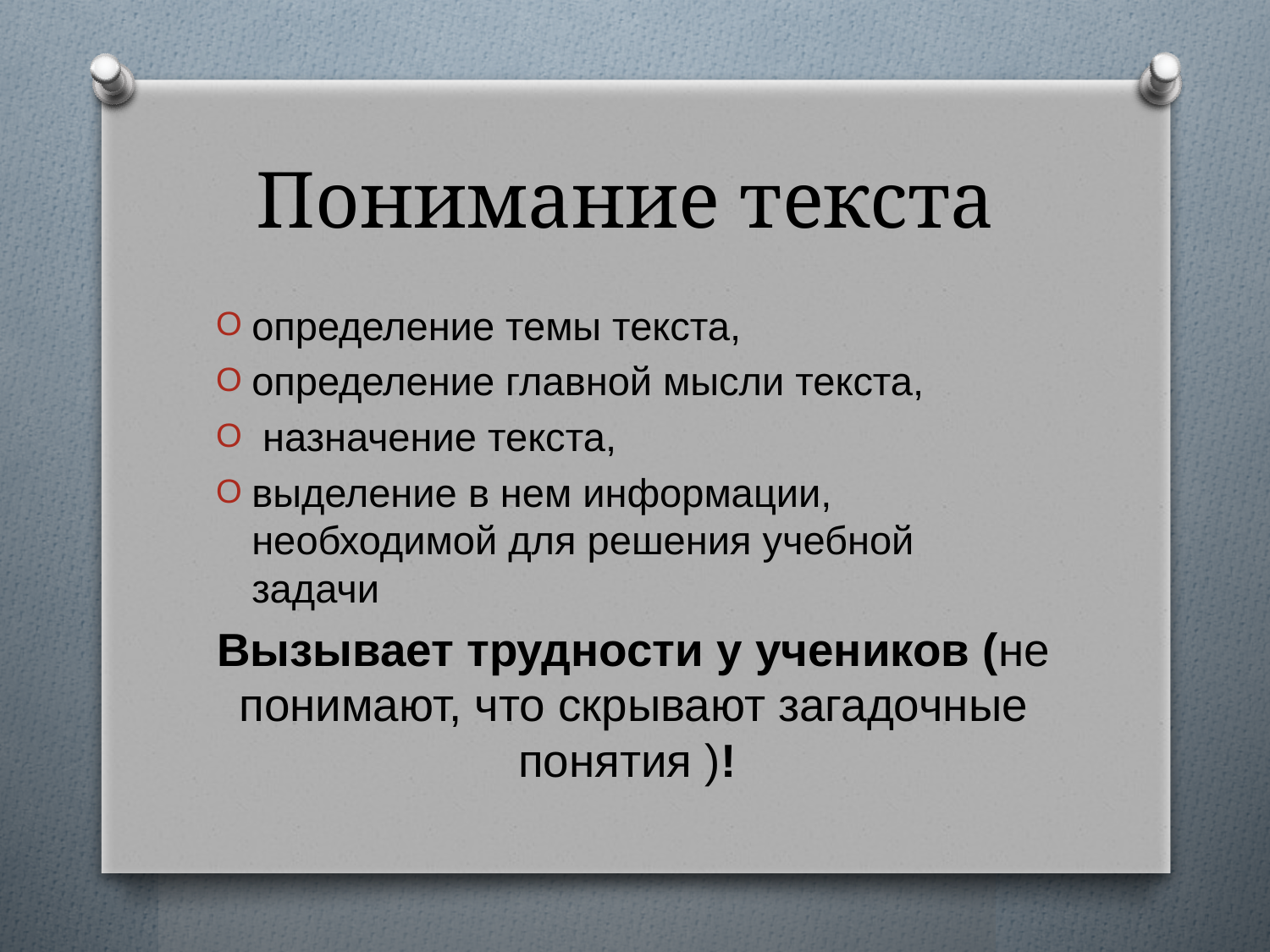

# Понимание текста
определение темы текста,
определение главной мысли текста,
 назначение текста,
выделение в нем информации, необходимой для решения учебной задачи
Вызывает трудности у учеников (не понимают, что скрывают загадочные понятия )!